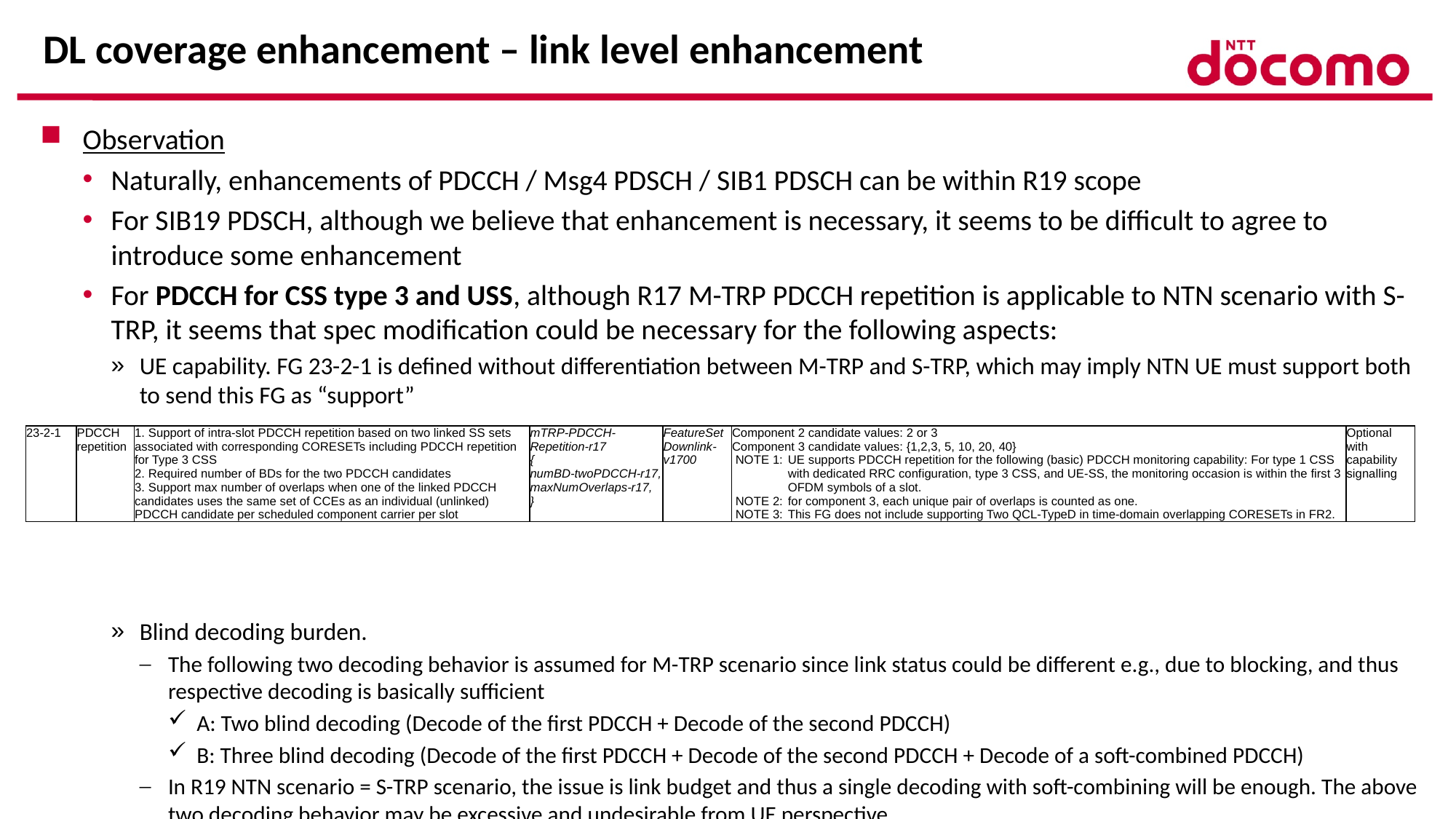

# DL coverage enhancement – link level enhancement
Observation
Naturally, enhancements of PDCCH / Msg4 PDSCH / SIB1 PDSCH can be within R19 scope
For SIB19 PDSCH, although we believe that enhancement is necessary, it seems to be difficult to agree to introduce some enhancement
For PDCCH for CSS type 3 and USS, although R17 M-TRP PDCCH repetition is applicable to NTN scenario with S-TRP, it seems that spec modification could be necessary for the following aspects:
UE capability. FG 23-2-1 is defined without differentiation between M-TRP and S-TRP, which may imply NTN UE must support both to send this FG as “support”

Blind decoding burden.
The following two decoding behavior is assumed for M-TRP scenario since link status could be different e.g., due to blocking, and thus respective decoding is basically sufficient
A: Two blind decoding (Decode of the first PDCCH + Decode of the second PDCCH)
B: Three blind decoding (Decode of the first PDCCH + Decode of the second PDCCH + Decode of a soft-combined PDCCH)
In R19 NTN scenario = S-TRP scenario, the issue is link budget and thus a single decoding with soft-combining will be enough. The above two decoding behavior may be excessive and undesirable from UE perspective
| 23-2-1 | PDCCH repetition | 1. Support of intra-slot PDCCH repetition based on two linked SS sets associated with corresponding CORESETs including PDCCH repetition for Type 3 CSS 2. Required number of BDs for the two PDCCH candidates 3. Support max number of overlaps when one of the linked PDCCH candidates uses the same set of CCEs as an individual (unlinked) PDCCH candidate per scheduled component carrier per slot | mTRP-PDCCH-Repetition-r17 { numBD-twoPDCCH-r17, maxNumOverlaps-r17, } | FeatureSetDownlink-v1700 | Component 2 candidate values: 2 or 3 Component 3 candidate values: {1,2,3, 5, 10, 20, 40} NOTE 1: UE supports PDCCH repetition for the following (basic) PDCCH monitoring capability: For type 1 CSS with dedicated RRC configuration, type 3 CSS, and UE-SS, the monitoring occasion is within the first 3 OFDM symbols of a slot.  NOTE 2: for component 3, each unique pair of overlaps is counted as one.  NOTE 3: This FG does not include supporting Two QCL-TypeD in time-domain overlapping CORESETs in FR2. | Optional with capability signalling |
| --- | --- | --- | --- | --- | --- | --- |